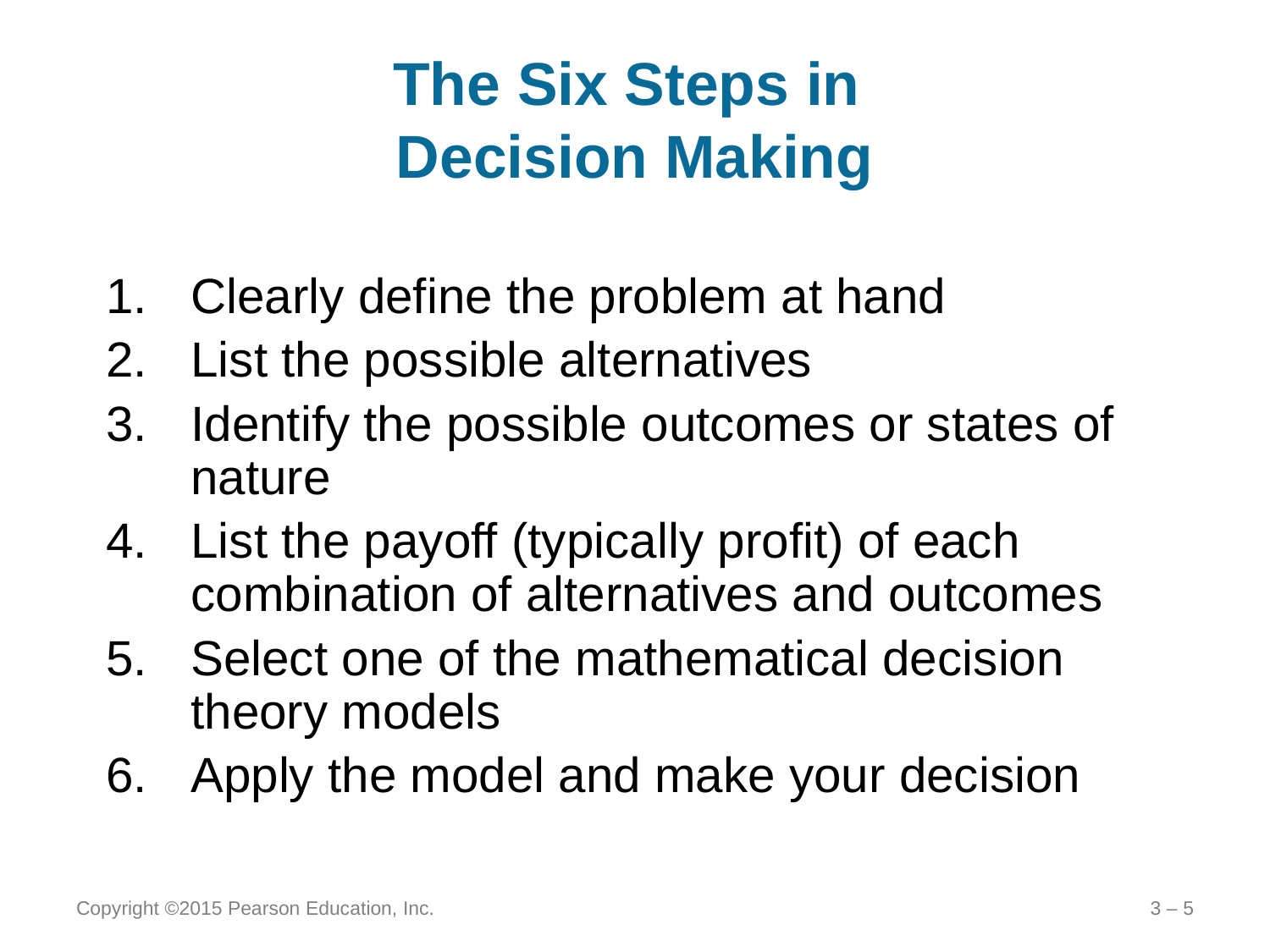

# The Six Steps in Decision Making
Clearly define the problem at hand
List the possible alternatives
Identify the possible outcomes or states of nature
List the payoff (typically profit) of each combination of alternatives and outcomes
Select one of the mathematical decision theory models
Apply the model and make your decision
Copyright ©2015 Pearson Education, Inc.
3 – 5